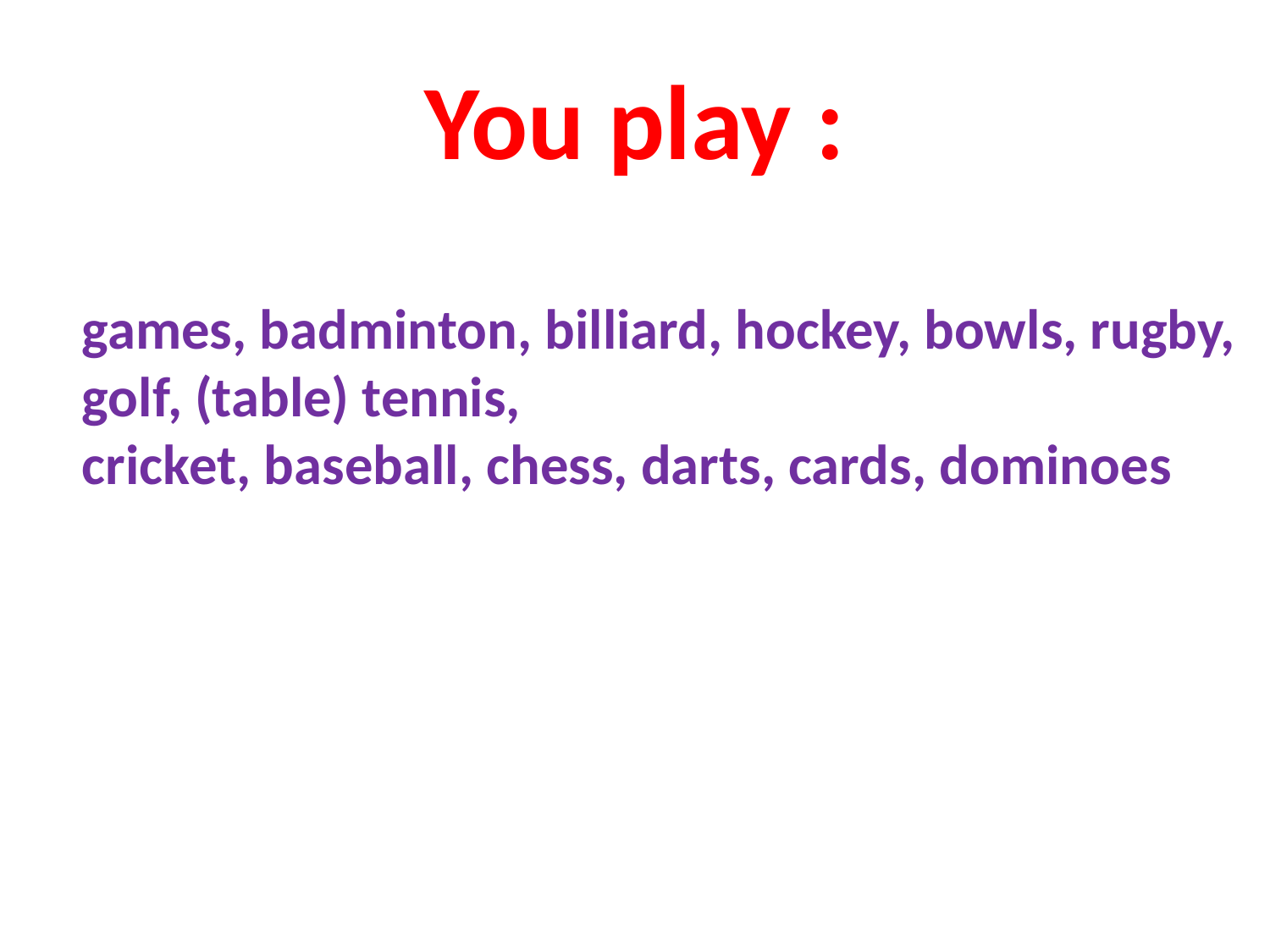

# You play :
games, badminton, billiard, hockey, bowls, rugby,
golf, (table) tennis,
cricket, baseball, chess, darts, cards, dominoes